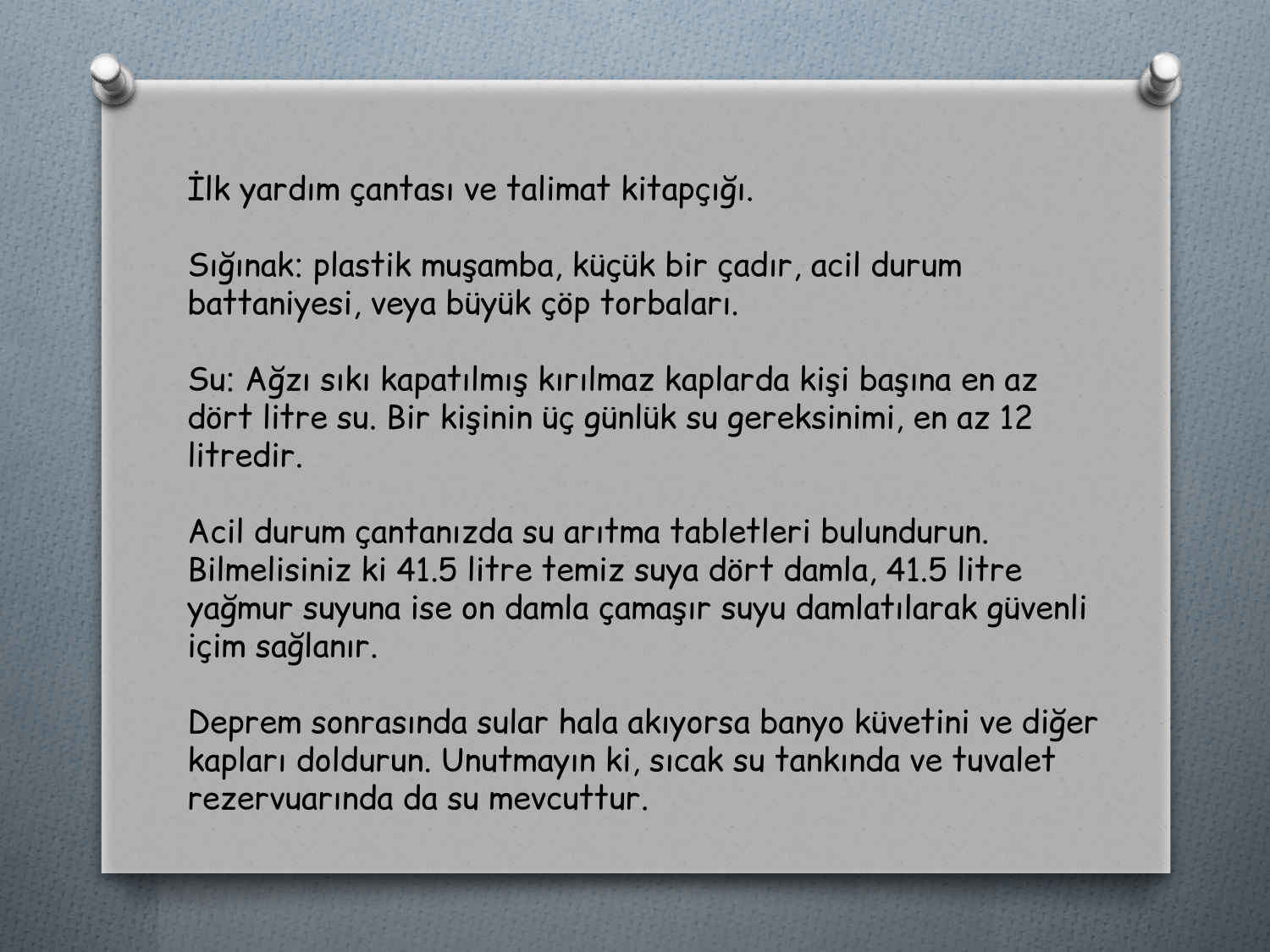

İlk yardım çantası ve talimat kitapçığı.

Sığınak: plastik muşamba, küçük bir çadır, acil durum battaniyesi, veya büyük çöp torbaları.

Su: Ağzı sıkı kapatılmış kırılmaz kaplarda kişi başına en az dört litre su. Bir kişinin üç günlük su gereksinimi, en az 12 litredir.

Acil durum çantanızda su arıtma tabletleri bulundurun. Bilmelisiniz ki 41.5 litre temiz suya dört damla, 41.5 litre yağmur suyuna ise on damla çamaşır suyu damlatılarak güvenli içim sağlanır.

Deprem sonrasında sular hala akıyorsa banyo küvetini ve diğer kapları doldurun. Unutmayın ki, sıcak su tankında ve tuvalet rezervuarında da su mevcuttur.